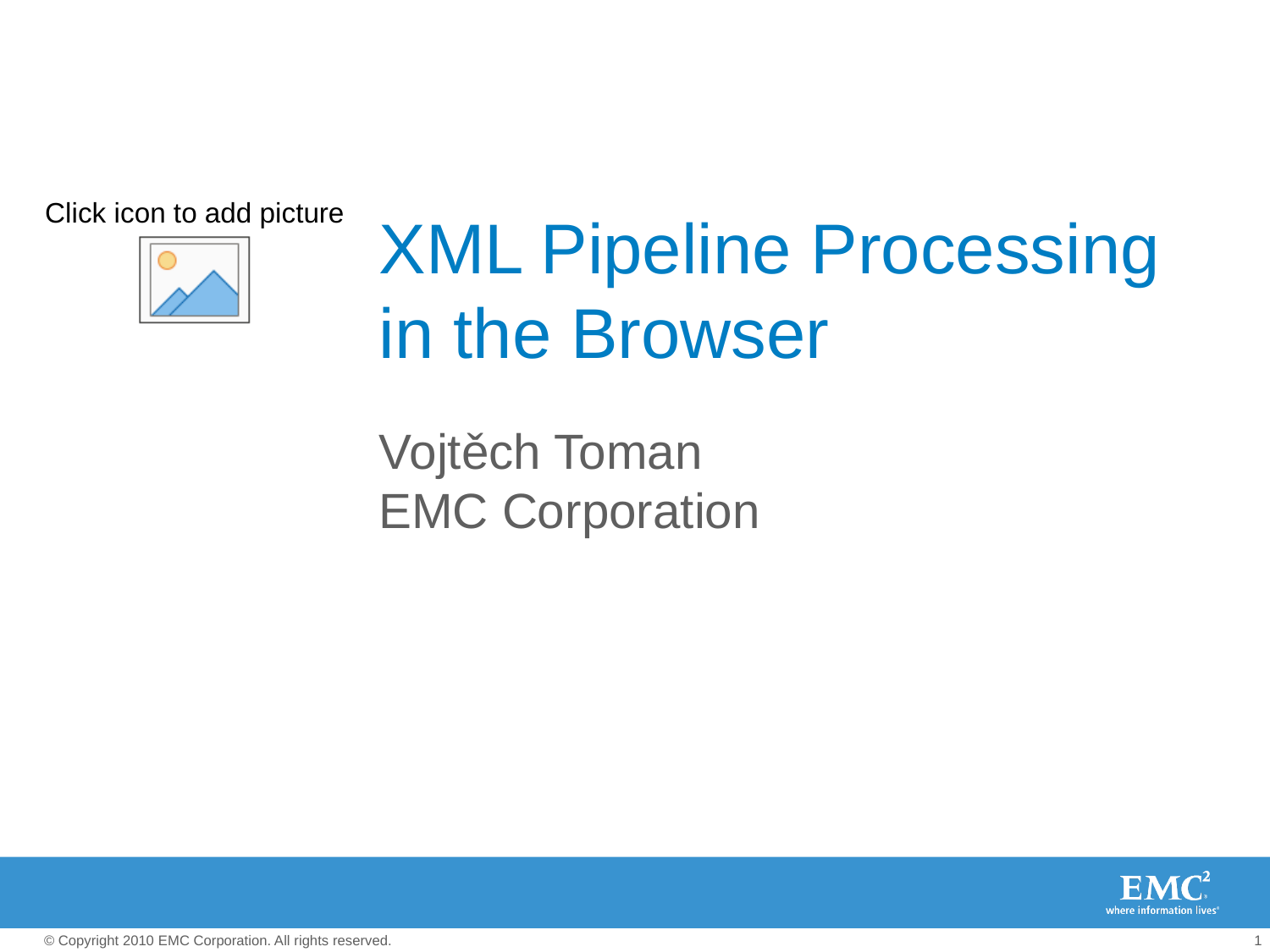

# XML Pipeline Processing in the Browser

Vojtěch Toman
EMC Corporation